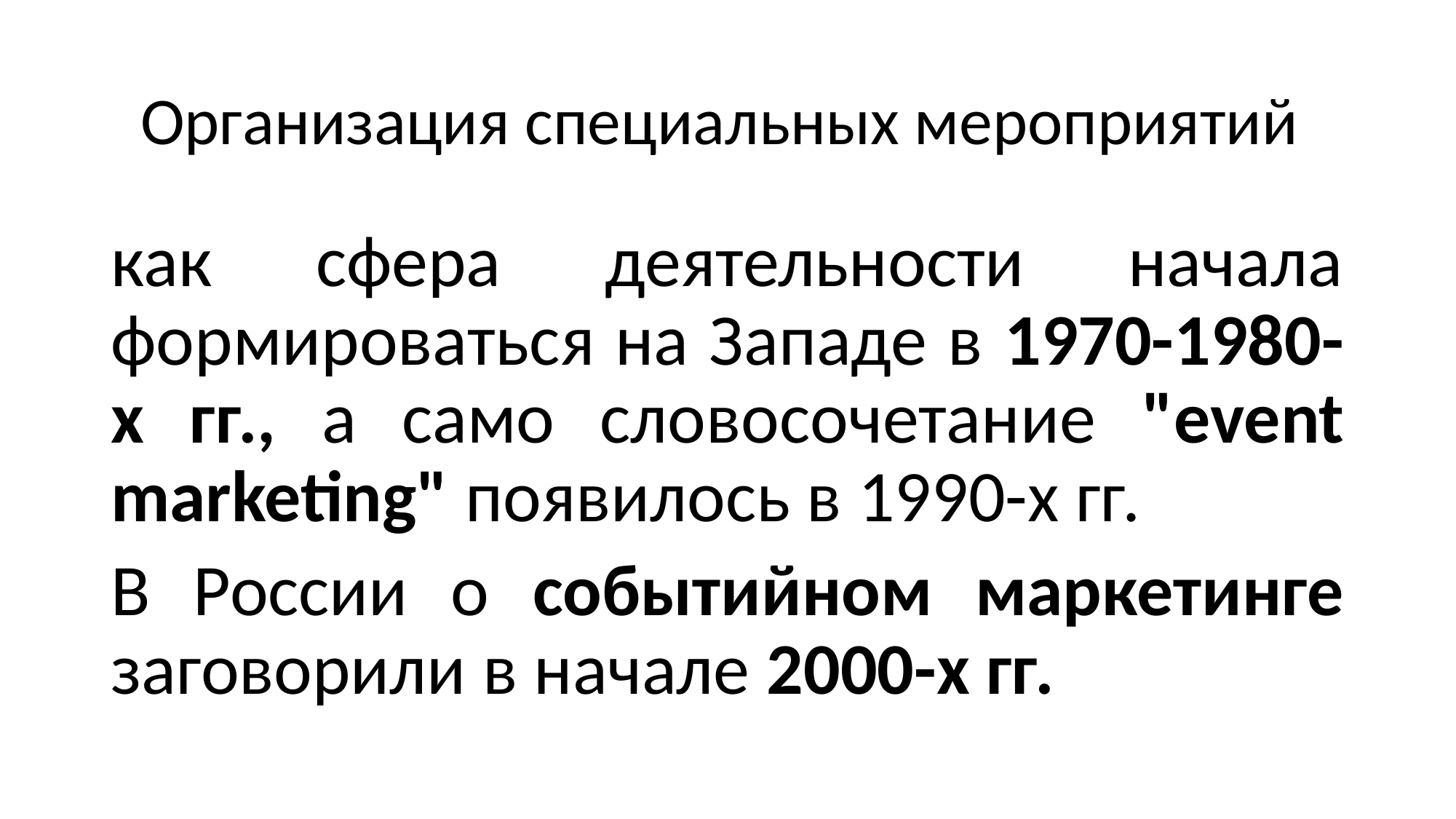

# Организация специальных мероприятий
как сфера деятельности начала формироваться на Западе в 1970-1980-х гг., а само словосочетание "event marketing" появилось в 1990-х гг.
В России о событийном маркетинге заговорили в начале 2000-х гг.